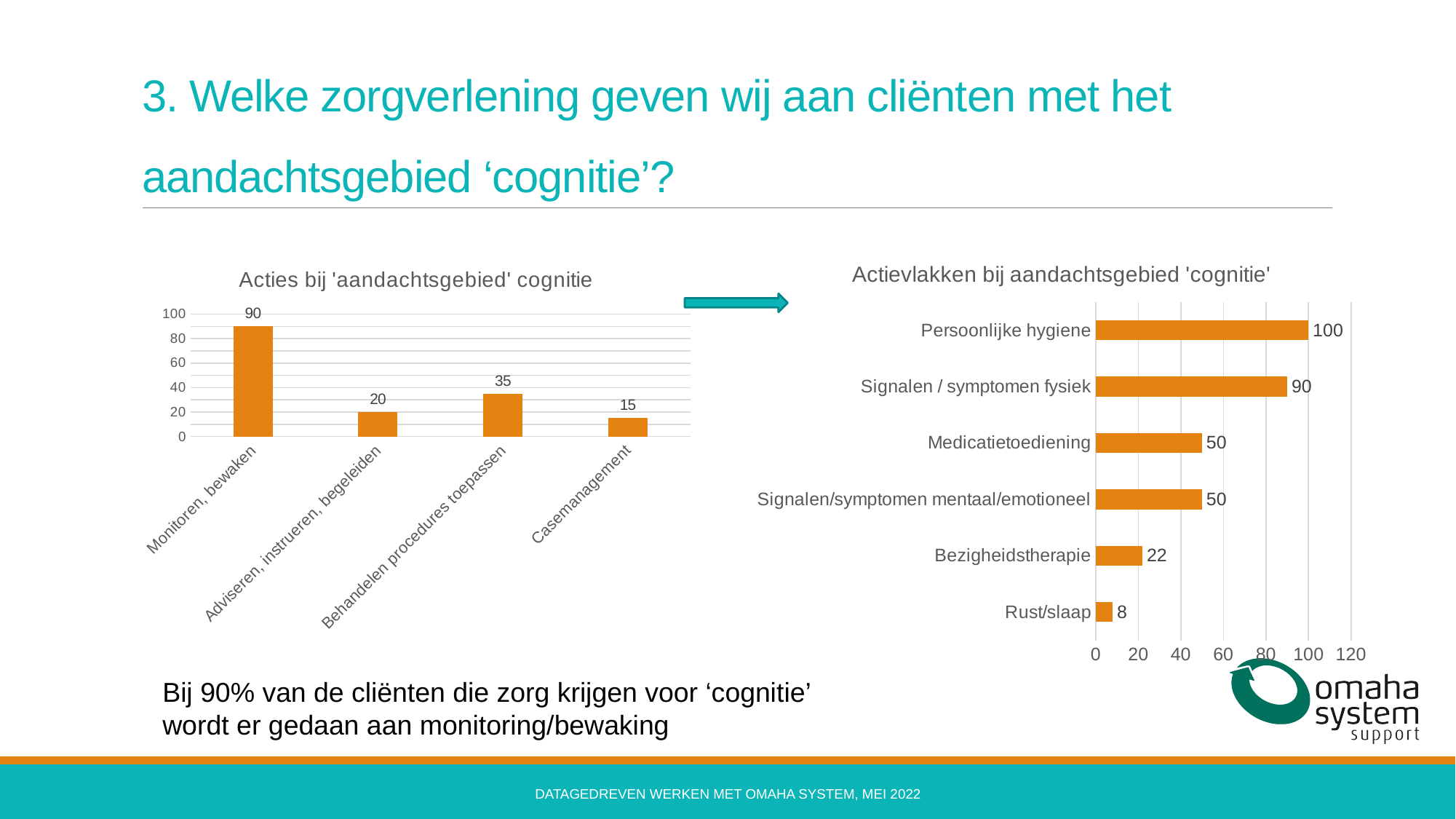

# 3. Welke zorgverlening geven wij aan cliënten met het aandachtsgebied ‘cognitie’?

### Chart: Actievlakken bij aandachtsgebied 'cognitie'

| Category |  |
|---|---|
| Rust/slaap | 8.0 |
| Bezigheidstherapie | 22.0 |
| Signalen/symptomen mentaal/emotioneel | 50.0 |
| Medicatietoediening | 50.0 |
| Signalen / symptomen fysiek | 90.0 |
| Persoonlijke hygiene | 100.0 |

### Chart: Acties bij 'aandachtsgebied' cognitie

| Category |  |
|---|---|
| Monitoren, bewaken | 90.0 |
| Adviseren, instrueren, begeleiden | 20.0 |
| Behandelen procedures toepassen | 35.0 |
| Casemanagement | 15.0 |
Bij 90% van de cliënten die zorg krijgen voor ‘cognitie’ wordt er gedaan aan monitoring/bewaking
Datagedreven werken met Omaha System, mei 2022